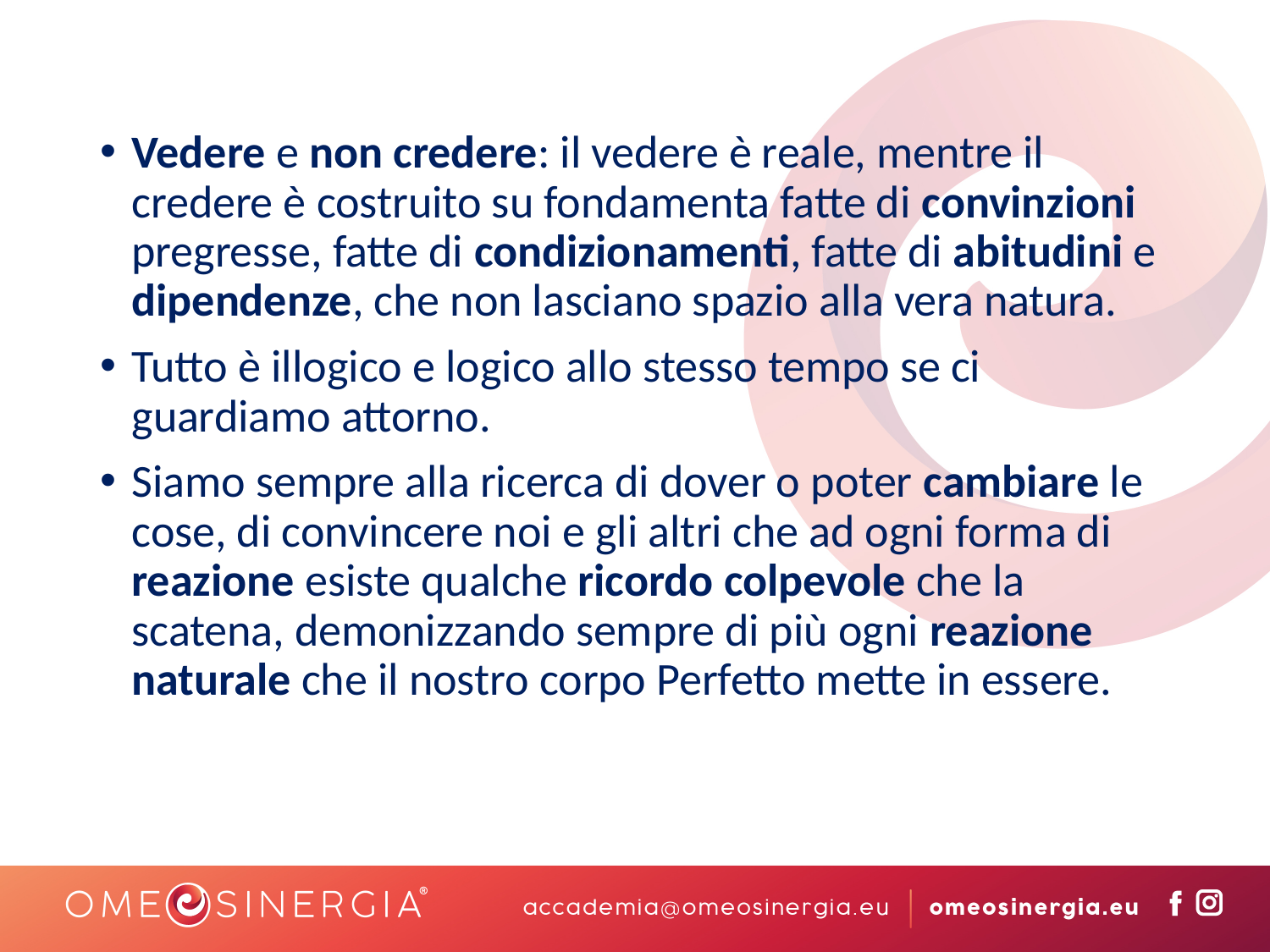

Vedere e non credere: il vedere è reale, mentre il credere è costruito su fondamenta fatte di convinzioni pregresse, fatte di condizionamenti, fatte di abitudini e dipendenze, che non lasciano spazio alla vera natura.
Tutto è illogico e logico allo stesso tempo se ci guardiamo attorno.
Siamo sempre alla ricerca di dover o poter cambiare le cose, di convincere noi e gli altri che ad ogni forma di reazione esiste qualche ricordo colpevole che la scatena, demonizzando sempre di più ogni reazione naturale che il nostro corpo Perfetto mette in essere.